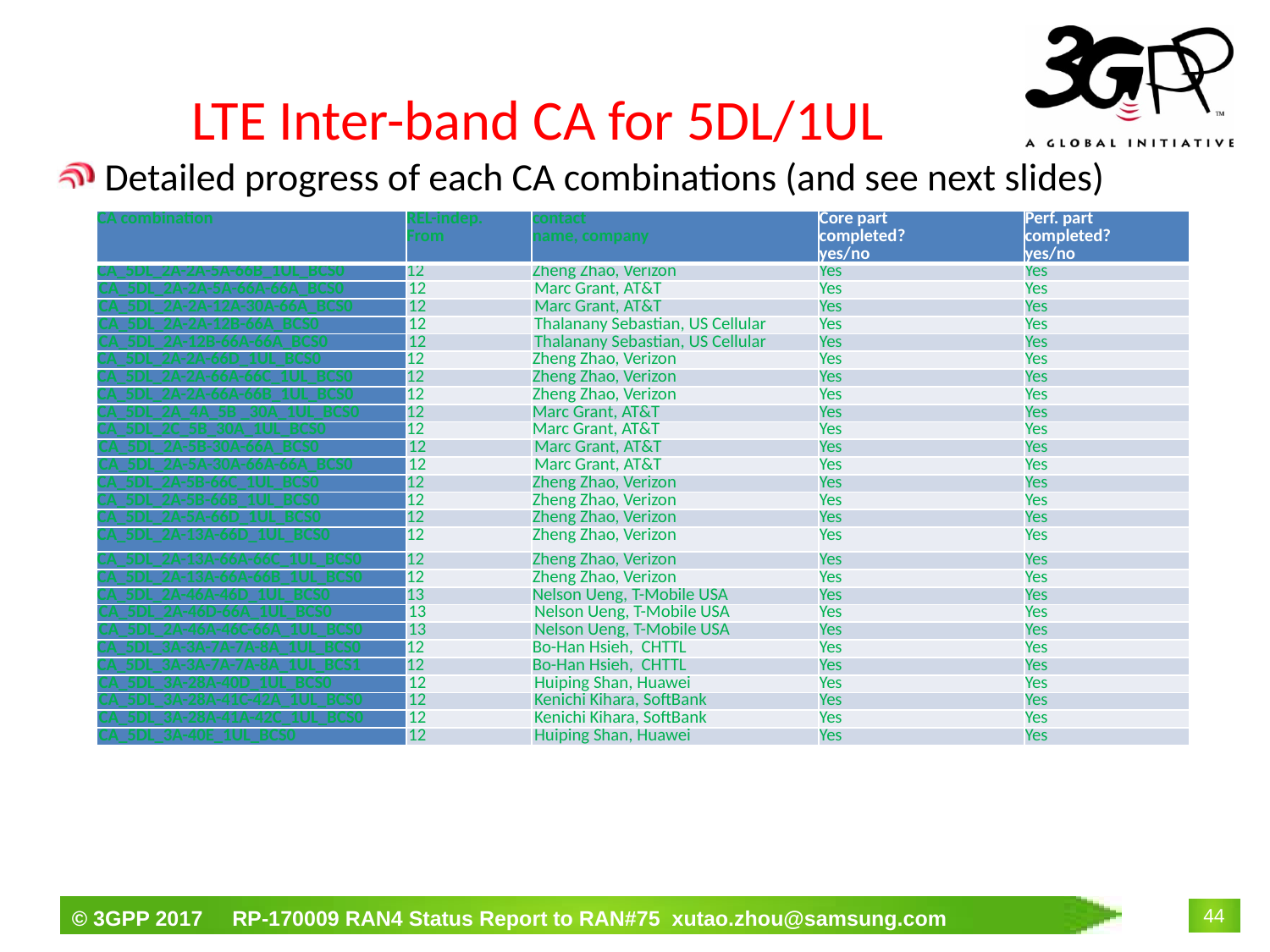

# LTE Inter-band CA for 5DL/1UL
Detailed progress of each CA combinations (and see next slides)

| CA combination | REL-indep. From | contact name, company | Core part completed? yes/no | Perf. part completed? yes/no |
| --- | --- | --- | --- | --- |
| CA\_5DL\_2A-2A-5A-66B\_1UL\_BCS0 | 12 | Zheng Zhao, Verizon | Yes | Yes |
| CA\_5DL\_2A-2A-5A-66A-66A\_BCS0 | 12 | Marc Grant, AT&T | Yes | Yes |
| CA\_5DL\_2A-2A-12A-30A-66A\_BCS0 | 12 | Marc Grant, AT&T | Yes | Yes |
| CA\_5DL\_2A-2A-12B-66A\_BCS0 | 12 | Thalanany Sebastian, US Cellular | Yes | Yes |
| CA\_5DL\_2A-12B-66A-66A\_BCS0 | 12 | Thalanany Sebastian, US Cellular | Yes | Yes |
| CA\_5DL\_2A-2A-66D\_1UL\_BCS0 | 12 | Zheng Zhao, Verizon | Yes | Yes |
| CA\_5DL\_2A-2A-66A-66C\_1UL\_BCS0 | 12 | Zheng Zhao, Verizon | Yes | Yes |
| CA\_5DL\_2A-2A-66A-66B\_1UL\_BCS0 | 12 | Zheng Zhao, Verizon | Yes | Yes |
| CA\_5DL\_2A\_4A\_5B \_30A\_1UL\_BCS0 | 12 | Marc Grant, AT&T | Yes | Yes |
| CA\_5DL\_2C\_5B\_30A\_1UL\_BCS0 | 12 | Marc Grant, AT&T | Yes | Yes |
| CA\_5DL\_2A-5B-30A-66A\_BCS0 | 12 | Marc Grant, AT&T | Yes | Yes |
| CA\_5DL\_2A-5A-30A-66A-66A\_BCS0 | 12 | Marc Grant, AT&T | Yes | Yes |
| CA\_5DL\_2A-5B-66C\_1UL\_BCS0 | 12 | Zheng Zhao, Verizon | Yes | Yes |
| CA\_5DL\_2A-5B-66B\_1UL\_BCS0 | 12 | Zheng Zhao, Verizon | Yes | Yes |
| CA\_5DL\_2A-5A-66D\_1UL\_BCS0 | 12 | Zheng Zhao, Verizon | Yes | Yes |
| CA\_5DL\_2A-13A-66D\_1UL\_BCS0 | 12 | Zheng Zhao, Verizon | Yes | Yes |
| CA\_5DL\_2A-13A-66A-66C\_1UL\_BCS0 | 12 | Zheng Zhao, Verizon | Yes | Yes |
| CA\_5DL\_2A-13A-66A-66B\_1UL\_BCS0 | 12 | Zheng Zhao, Verizon | Yes | Yes |
| CA\_5DL\_2A-46A-46D\_1UL\_BCS0 | 13 | Nelson Ueng, T-Mobile USA | Yes | Yes |
| CA\_5DL\_2A-46D-66A\_1UL\_BCS0 | 13 | Nelson Ueng, T-Mobile USA | Yes | Yes |
| CA\_5DL\_2A-46A-46C-66A\_1UL\_BCS0 | 13 | Nelson Ueng, T-Mobile USA | Yes | Yes |
| CA\_5DL\_3A-3A-7A-7A-8A\_1UL\_BCS0 | 12 | Bo-Han Hsieh, CHTTL | Yes | Yes |
| CA\_5DL\_3A-3A-7A-7A-8A\_1UL\_BCS1 | 12 | Bo-Han Hsieh, CHTTL | Yes | Yes |
| CA\_5DL\_3A-28A-40D\_1UL\_BCS0 | 12 | Huiping Shan, Huawei | Yes | Yes |
| CA\_5DL\_3A-28A-41C-42A\_1UL\_BCS0 | 12 | Kenichi Kihara, SoftBank | Yes | Yes |
| CA\_5DL\_3A-28A-41A-42C\_1UL\_BCS0 | 12 | Kenichi Kihara, SoftBank | Yes | Yes |
| CA\_5DL\_3A-40E\_1UL\_BCS0 | 12 | Huiping Shan, Huawei | Yes | Yes |